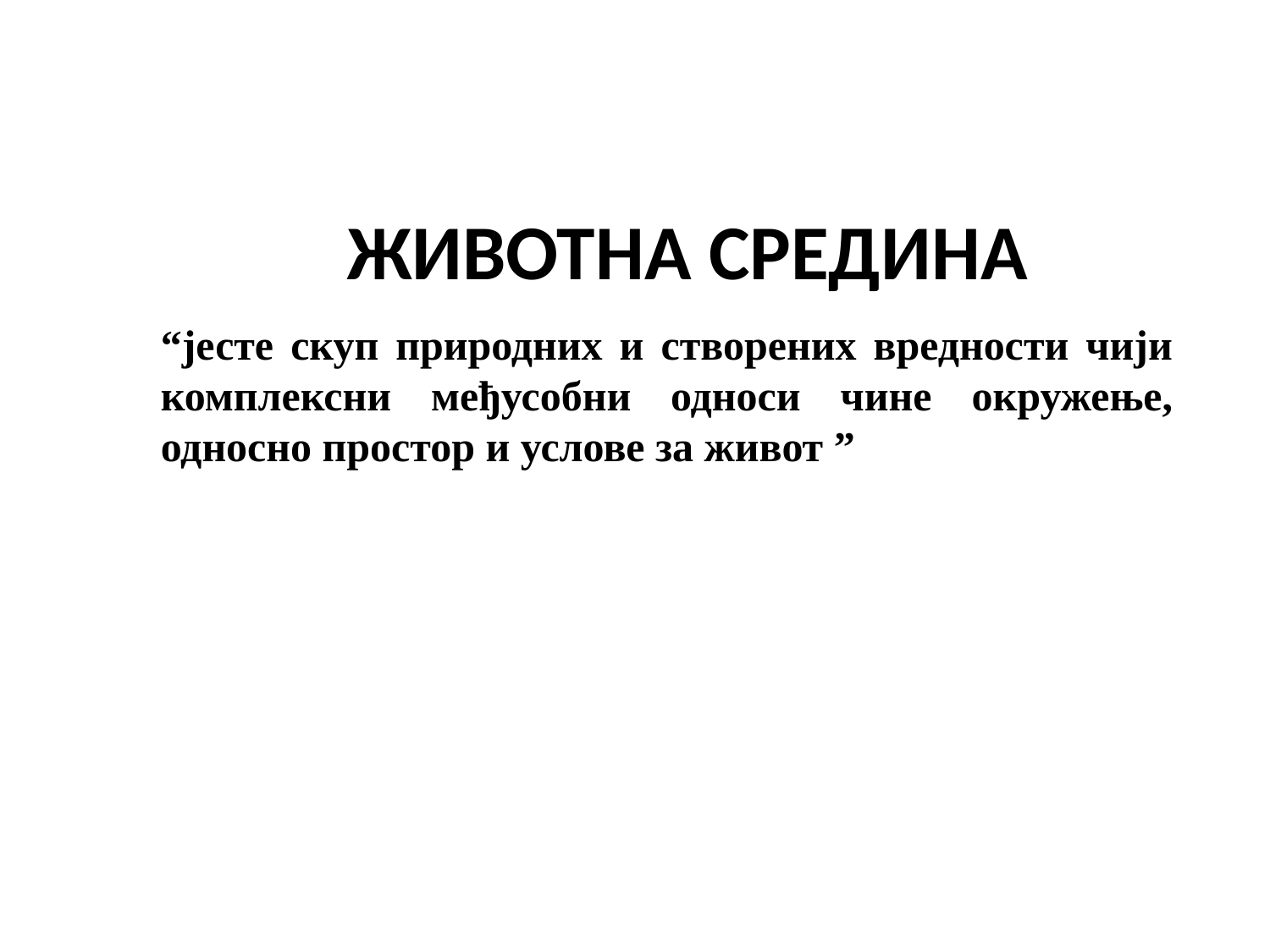

ЖИВОТНА СРЕДИНА
“јесте скуп природних и створених вредности чији комплексни међусобни односи чине окружење, односно простор и услове за живот ”